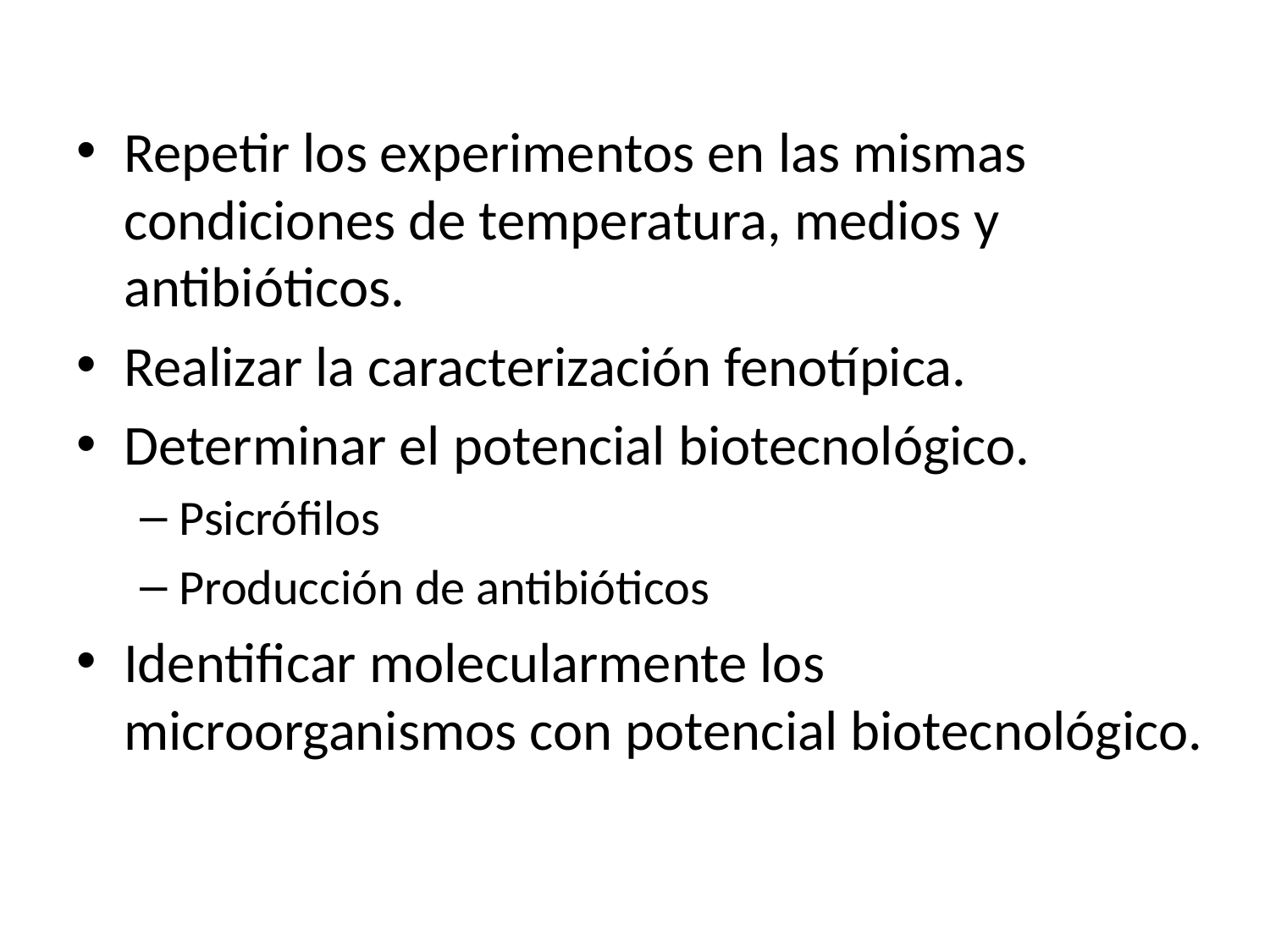

Repetir los experimentos en las mismas condiciones de temperatura, medios y antibióticos.
Realizar la caracterización fenotípica.
Determinar el potencial biotecnológico.
Psicrófilos
Producción de antibióticos
Identificar molecularmente los microorganismos con potencial biotecnológico.